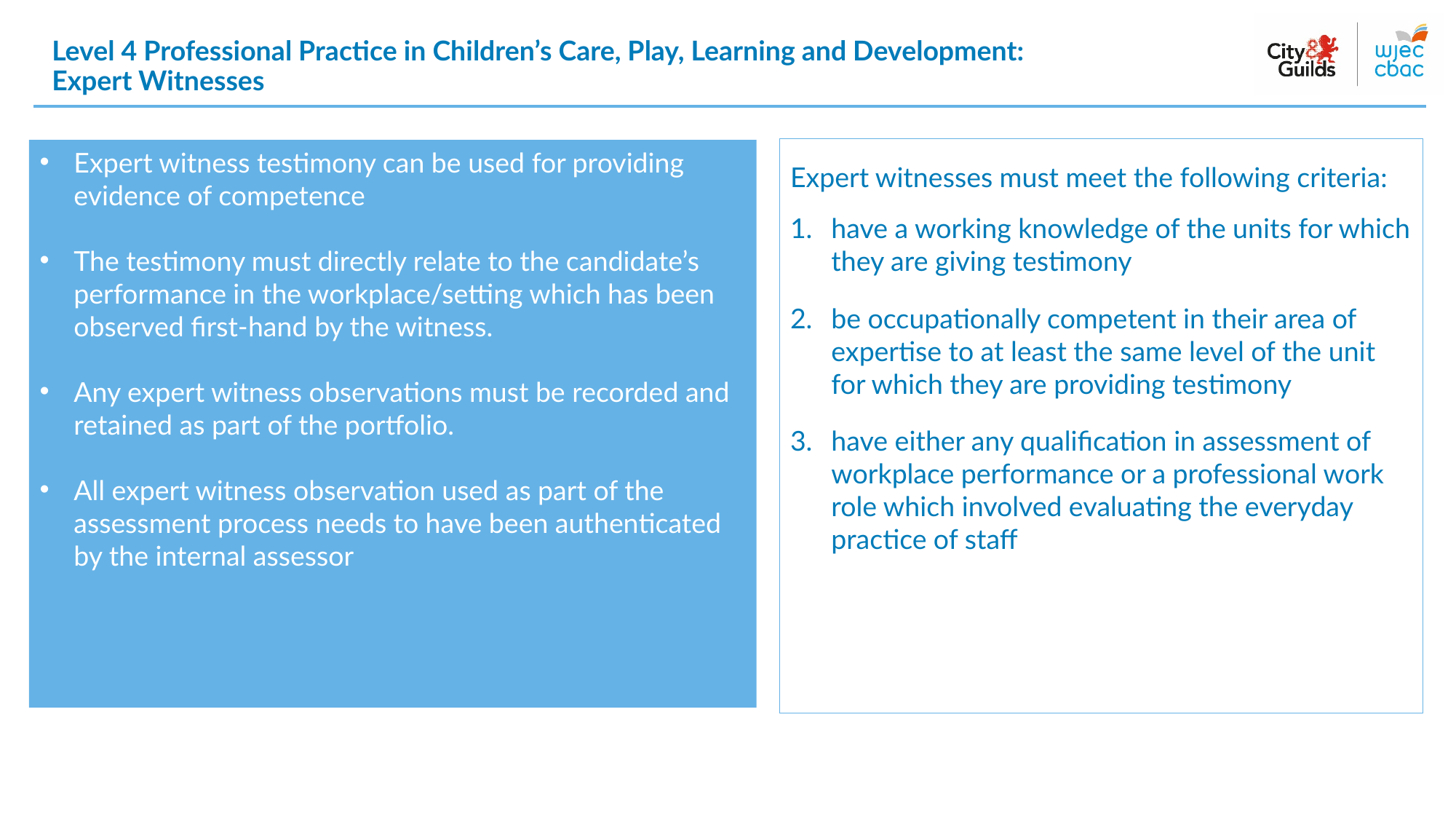

Level 4 Professional Practice in Children’s Care, Play, Learning and Development:
Expert Witnesses
Expert witnesses must meet the following criteria:
have a working knowledge of the units for which they are giving testimony
be occupationally competent in their area of expertise to at least the same level of the unit for which they are providing testimony
have either any qualification in assessment of workplace performance or a professional work role which involved evaluating the everyday practice of staff

Expert witness testimony can be used for providing evidence of competence

The testimony must directly relate to the candidate’s performance in the workplace/setting which has been observed first-hand by the witness.

Any expert witness observations must be recorded and retained as part of the portfolio.

All expert witness observation used as part of the assessment process needs to have been authenticated by the internal assessor